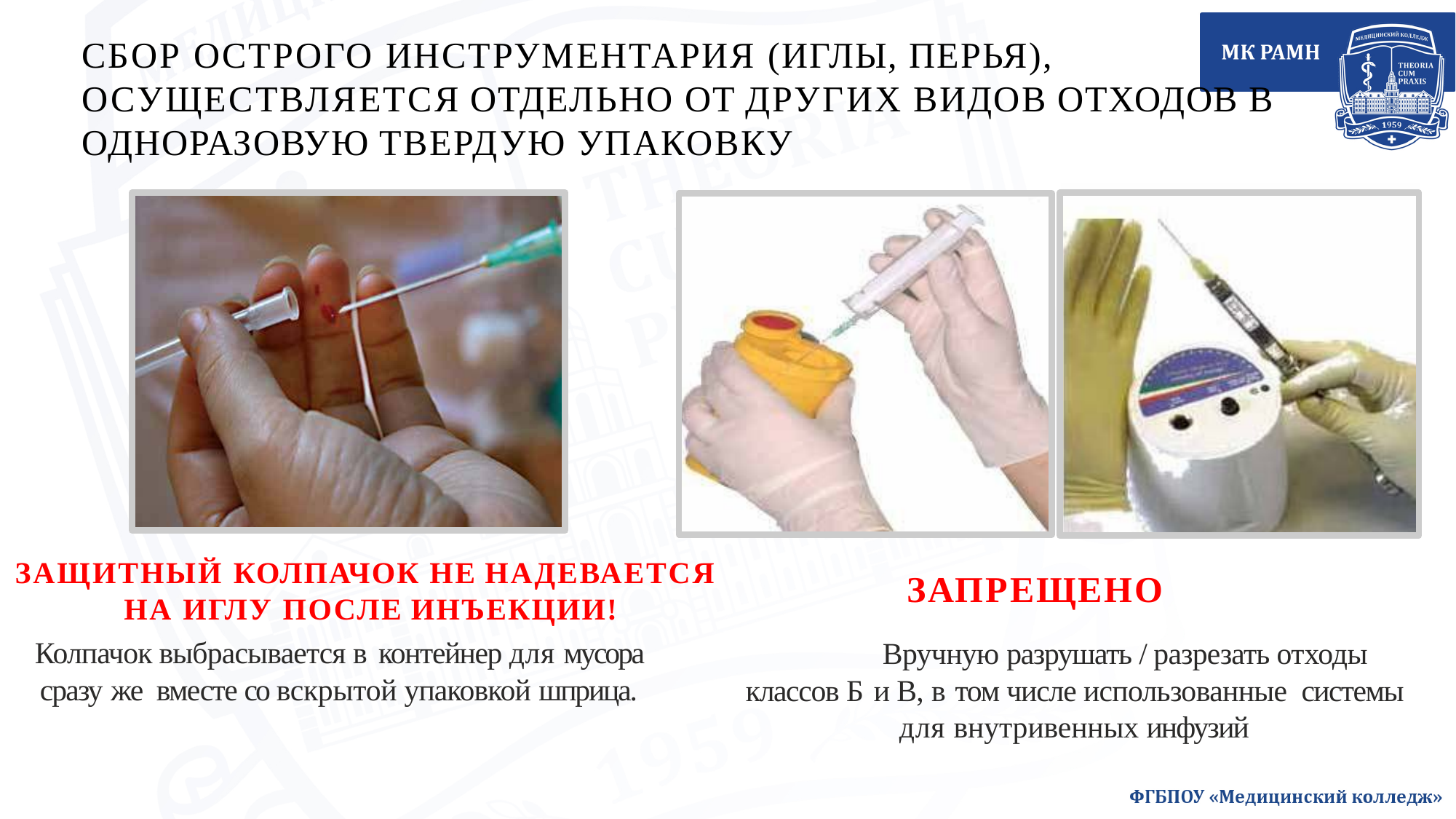

# СБОР ОСТРОГО ИНСТРУМЕНТАРИЯ (ИГЛЫ, ПЕРЬЯ), ОСУЩЕСТВЛЯЕТСЯ ОТДЕЛЬНО ОТ ДРУГИХ ВИДОВ ОТХОДОВ В ОДНОРАЗОВУЮ ТВЕРДУЮ УПАКОВКУ

ЗАЩИТНЫЙ КОЛПАЧОК НЕ НАДЕВАЕТСЯ  НА ИГЛУ ПОСЛЕ ИНЪЕКЦИИ!
Колпачок выбрасывается в контейнер для мусора сразу же  вместе со вскрытой упаковкой шприца.
ЗАПРЕЩЕНО
	Вручную разрушать / разрезать отходы  классов Б и В, в том числе использованные  системы для внутривенных инфузий